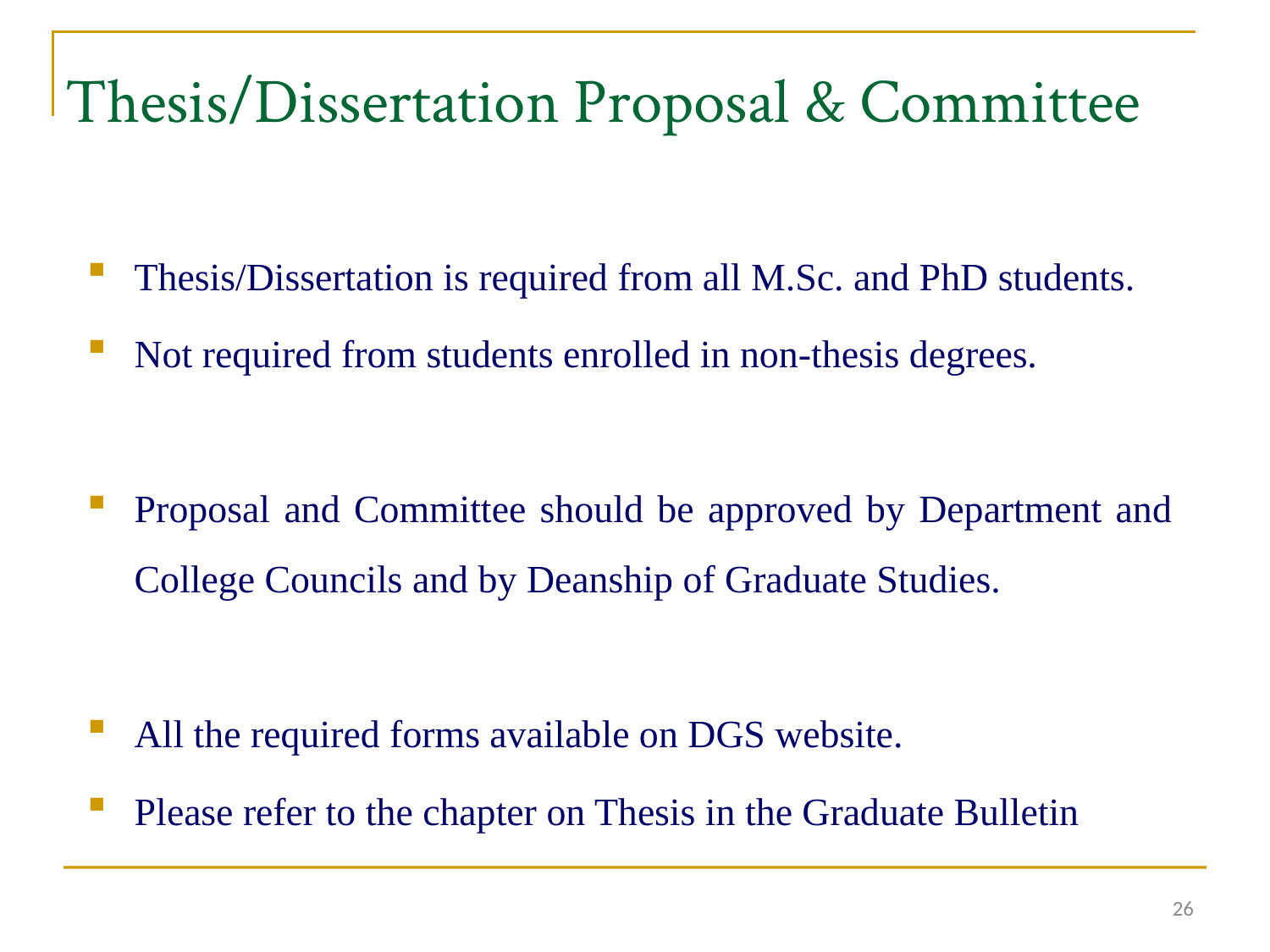

Thesis/Dissertation Proposal & Committee
Thesis/Dissertation is required from all M.Sc. and PhD students.
Not required from students enrolled in non-thesis degrees.

Proposal and Committee should be approved by Department and College Councils and by Deanship of Graduate Studies.

All the required forms available on DGS website.
Please refer to the chapter on Thesis in the Graduate Bulletin
26